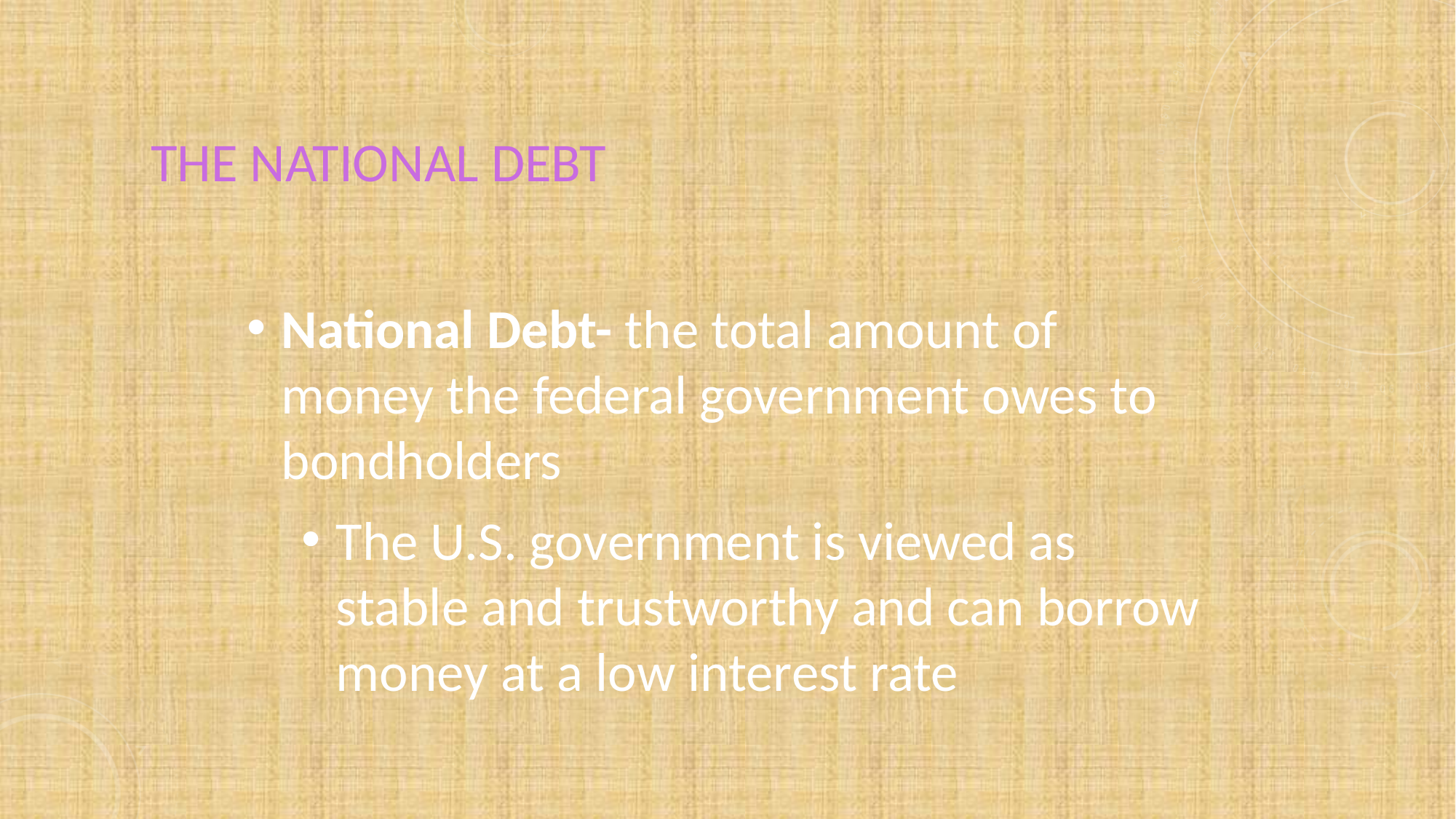

# The National Debt
National Debt- the total amount of money the federal government owes to bondholders
The U.S. government is viewed as stable and trustworthy and can borrow money at a low interest rate